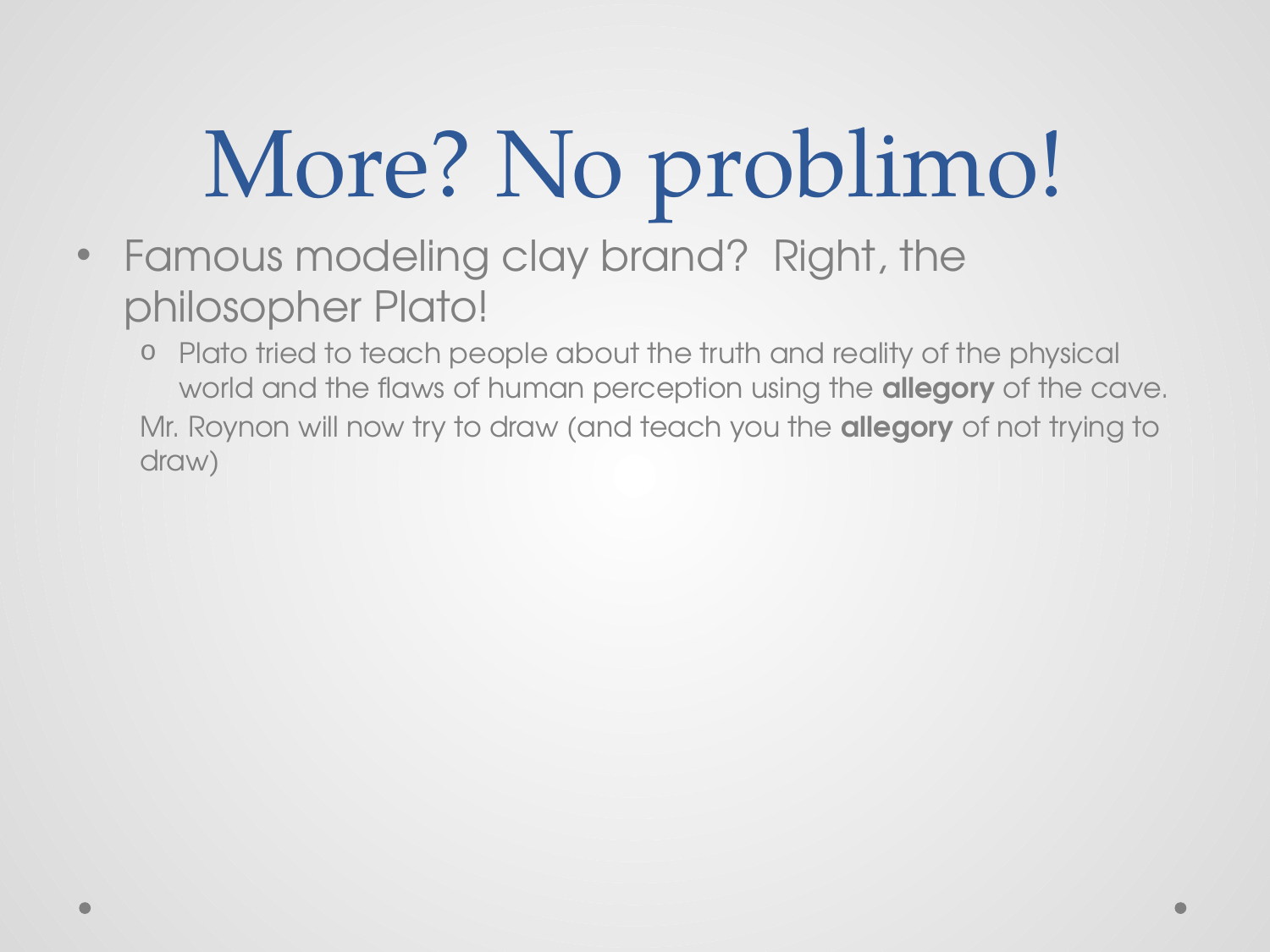

# More? No problimo!
Famous modeling clay brand?  Right, the philosopher Plato!
Plato tried to teach people about the truth and reality of the physical world and the flaws of human perception using the allegory of the cave.
Mr. Roynon will now try to draw (and teach you the allegory of not trying to draw)